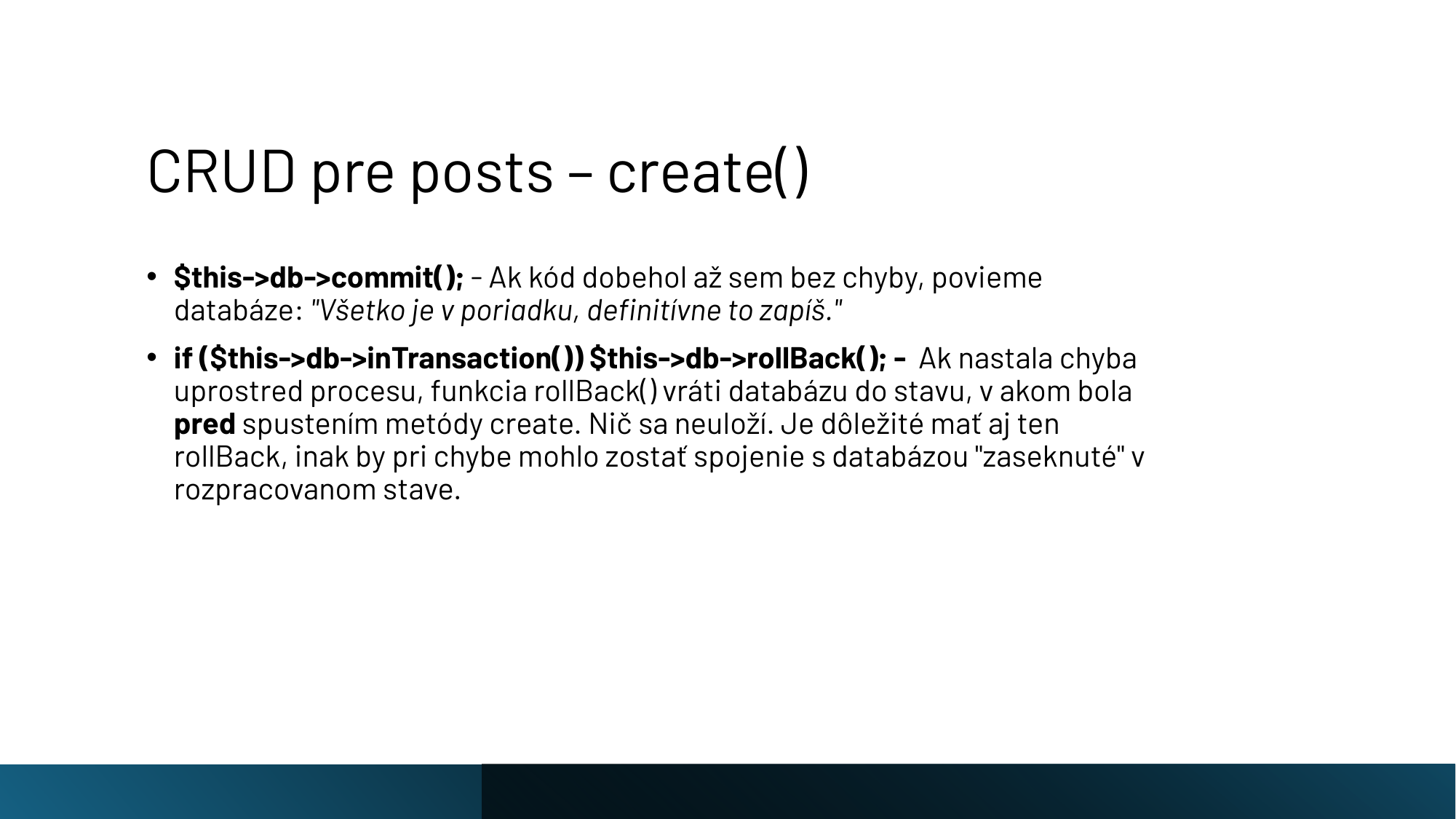

# CRUD pre posts – create()
$this->db->commit(); - Ak kód dobehol až sem bez chyby, povieme databáze: "Všetko je v poriadku, definitívne to zapíš."
if ($this->db->inTransaction()) $this->db->rollBack(); -  Ak nastala chyba uprostred procesu, funkcia rollBack() vráti databázu do stavu, v akom bola pred spustením metódy create. Nič sa neuloží. Je dôležité mať aj ten rollBack, inak by pri chybe mohlo zostať spojenie s databázou "zaseknuté" v rozpracovanom stave.